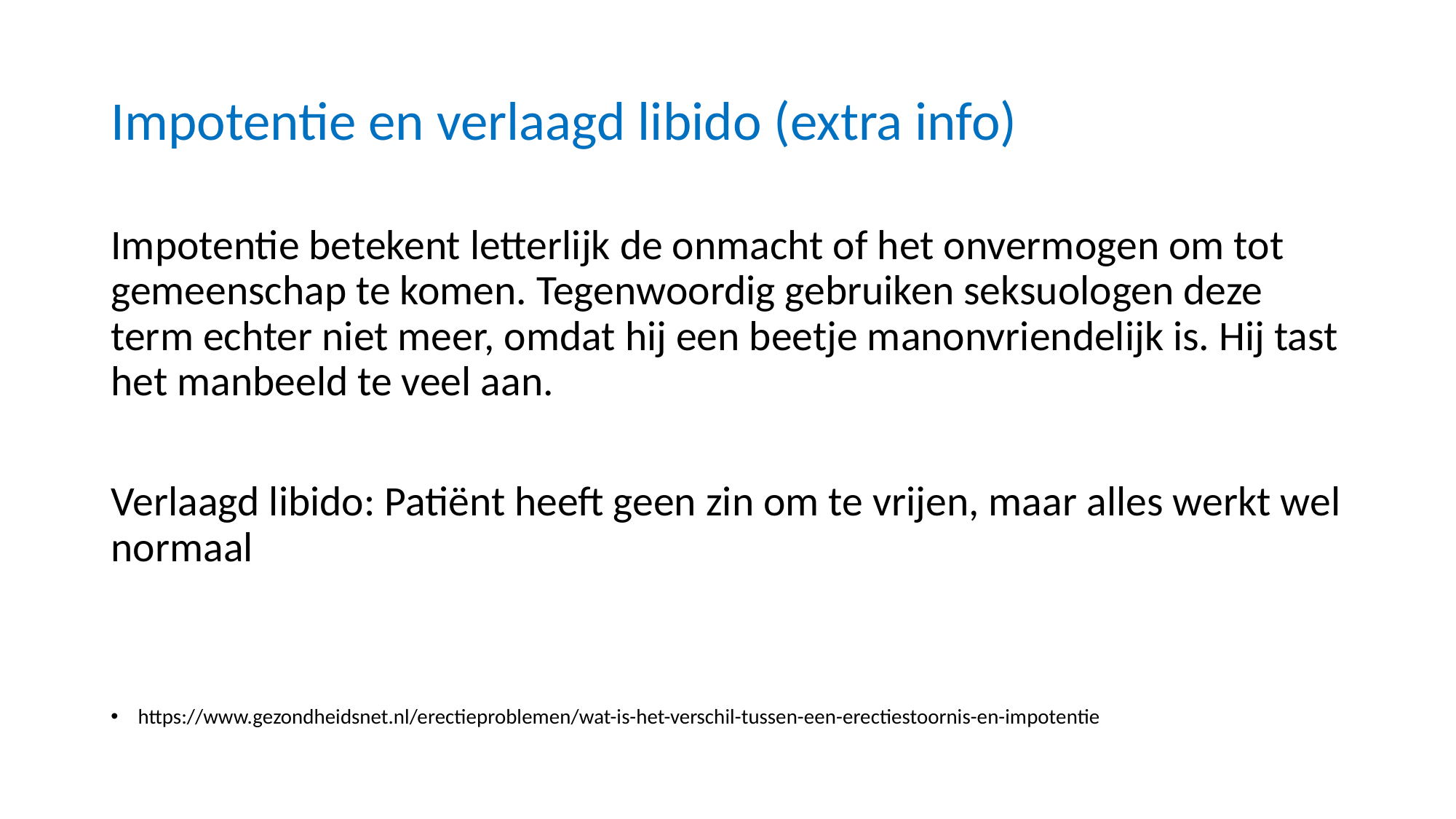

# Impotentie en verlaagd libido (extra info)
Impotentie betekent letterlijk de onmacht of het onvermogen om tot gemeenschap te komen. Tegenwoordig gebruiken seksuologen deze term echter niet meer, omdat hij een beetje manonvriendelijk is. Hij tast het manbeeld te veel aan.

Verlaagd libido: Patiënt heeft geen zin om te vrijen, maar alles werkt wel normaal

https://www.gezondheidsnet.nl/erectieproblemen/wat-is-het-verschil-tussen-een-erectiestoornis-en-impotentie